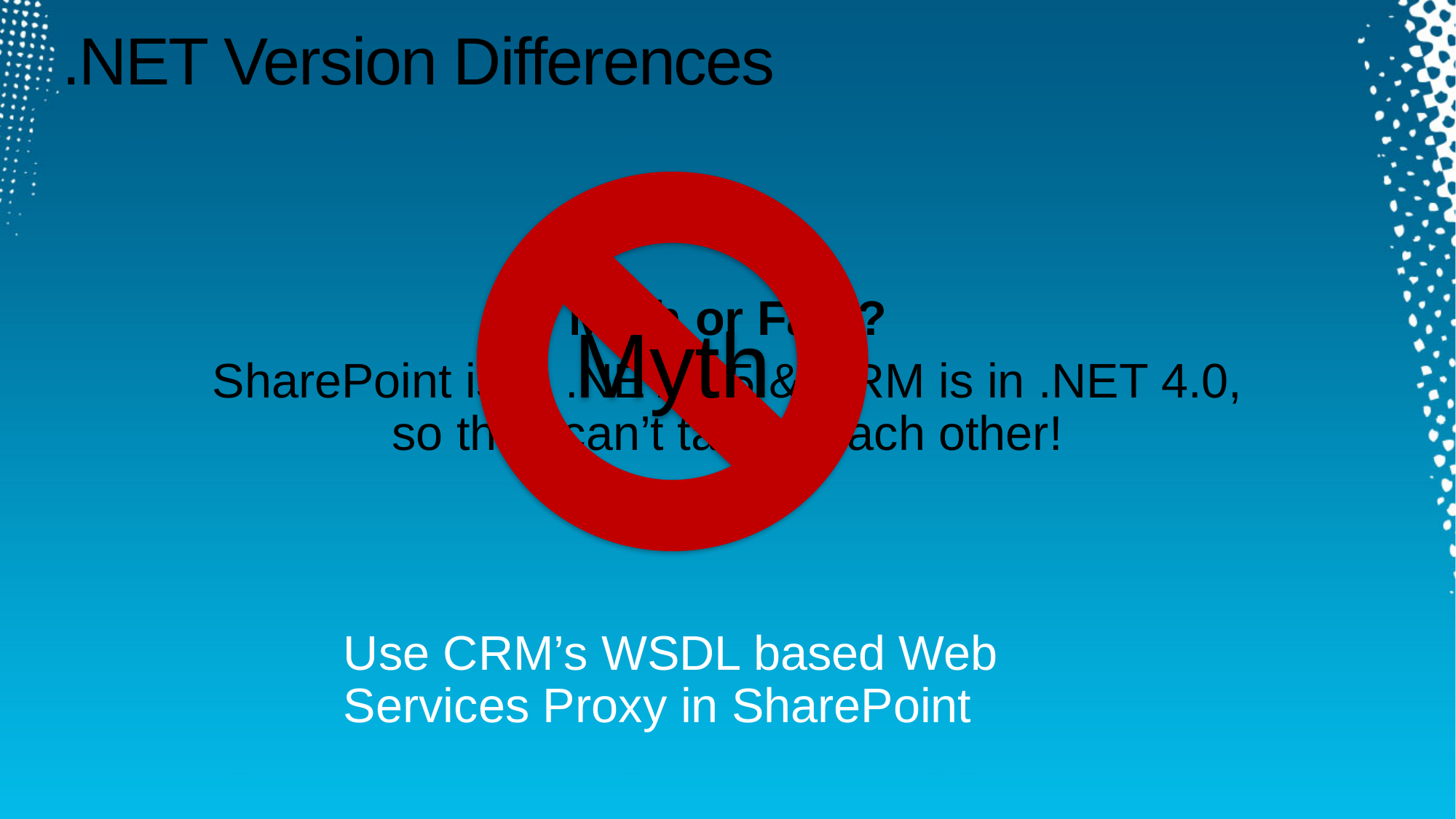

# .NET Version Differences
Myth
Myth or Fact?
SharePoint is in .NET 3.5 & CRM is in .NET 4.0, so they can’t talk to each other!
Use CRM’s WSDL based Web Services Proxy in SharePoint